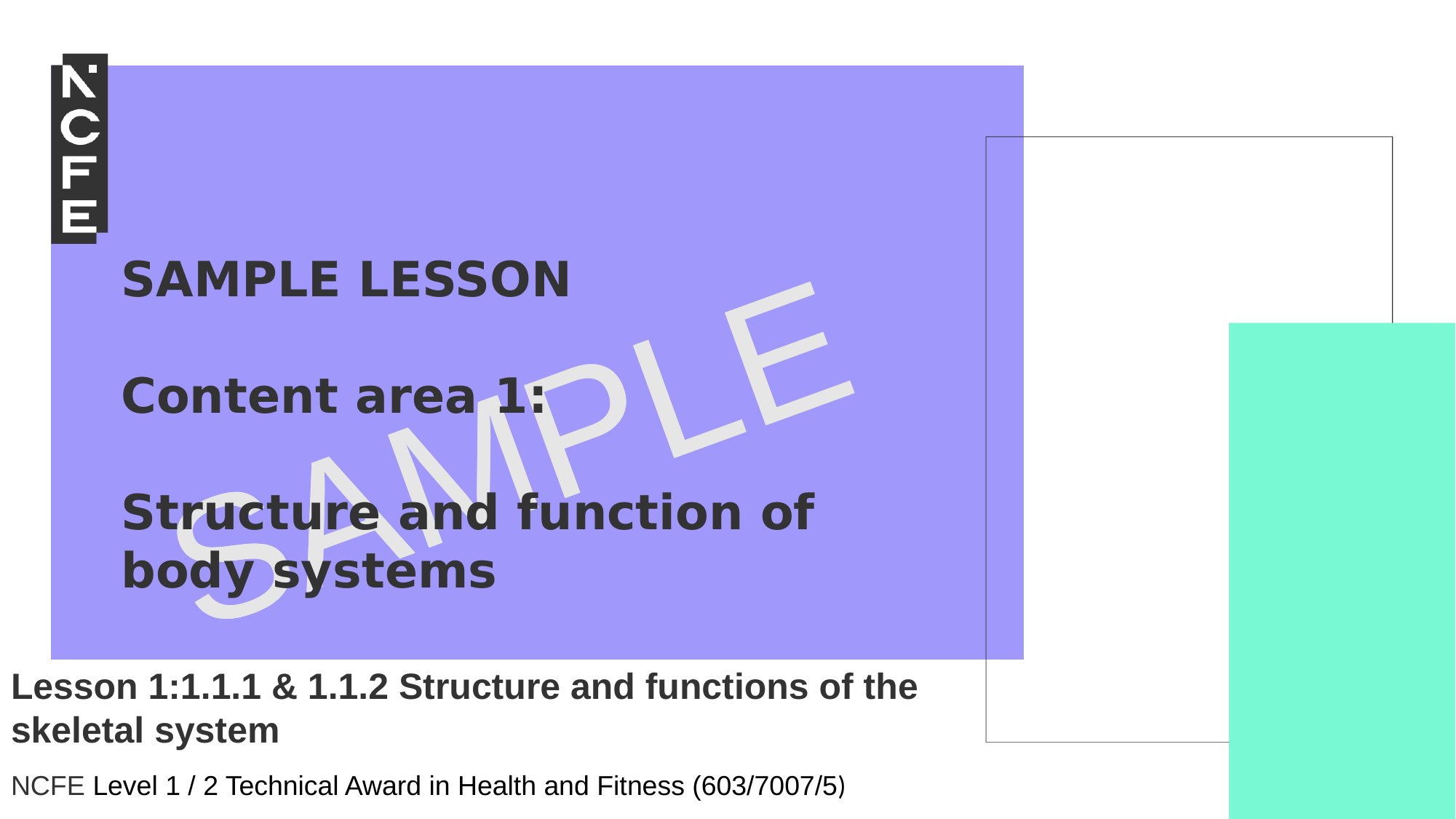

SAMPLE LESSON

Content area 1:

Structure and function of body systems
Lesson 1:1.1.1 & 1.1.2 Structure and functions of the skeletal system

NCFE Level 1 / 2 Technical Award in Health and Fitness (603/7007/5)

Version 1.0